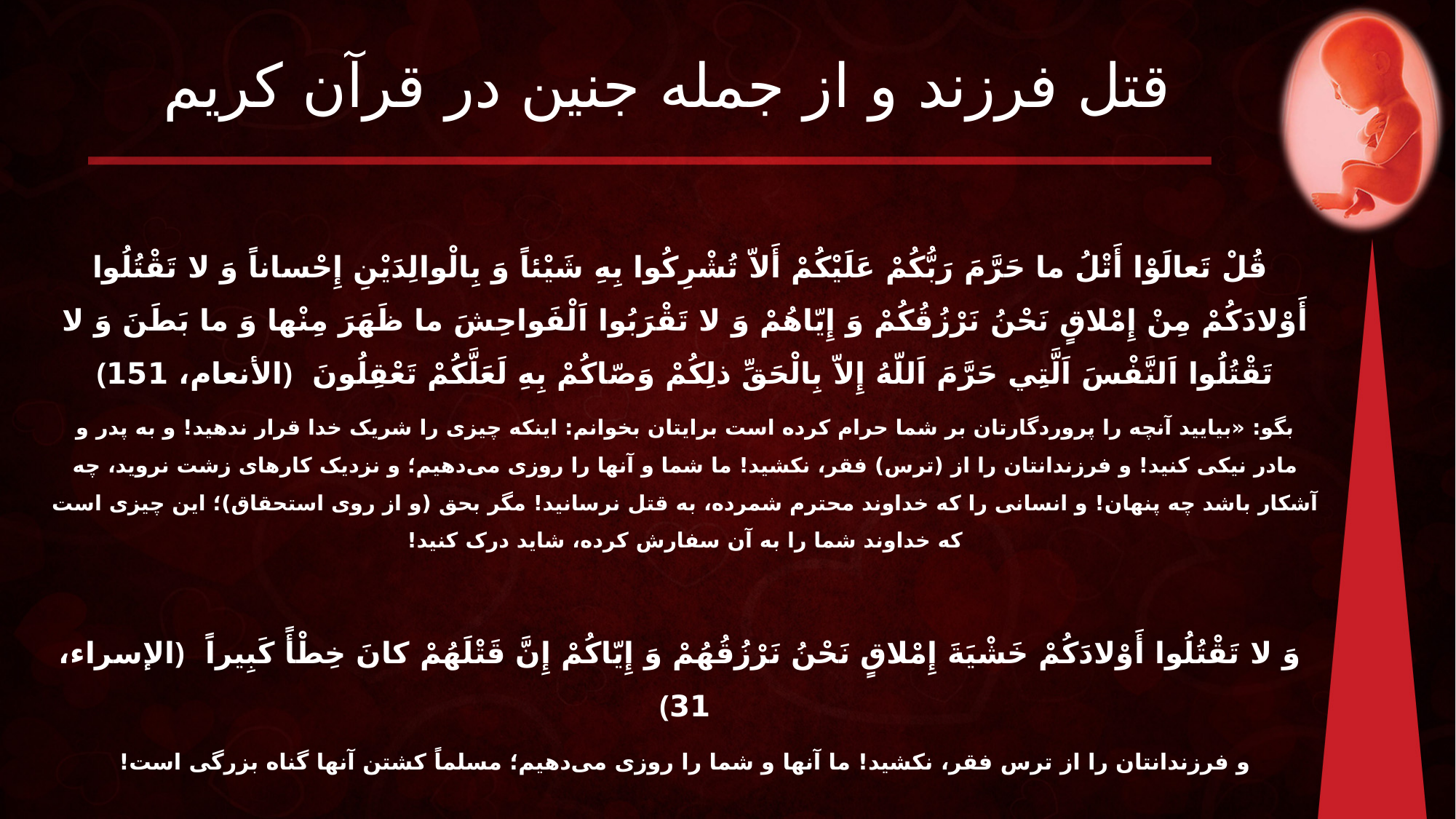

# قتل فرزند و از جمله جنین در قرآن کریم
 قُلْ تَعالَوْا أَتْلُ ما حَرَّمَ رَبُّكُمْ عَلَيْكُمْ أَلاّ تُشْرِكُوا بِهِ شَيْئاً وَ بِالْوالِدَيْنِ إِحْساناً وَ لا تَقْتُلُوا أَوْلادَكُمْ مِنْ إِمْلاقٍ نَحْنُ نَرْزُقُكُمْ وَ إِيّاهُمْ وَ لا تَقْرَبُوا اَلْفَواحِشَ ما ظَهَرَ مِنْها وَ ما بَطَنَ وَ لا تَقْتُلُوا اَلنَّفْسَ اَلَّتِي حَرَّمَ اَللّهُ إِلاّ بِالْحَقِّ ذلِكُمْ وَصّاكُمْ بِهِ لَعَلَّكُمْ تَعْقِلُونَ  ﴿الأنعام‏، 151﴾
بگو: «بیایید آنچه را پروردگارتان بر شما حرام کرده است برایتان بخوانم: اینکه چیزی را شریک خدا قرار ندهید! و به پدر و مادر نیکی کنید! و فرزندانتان را از (ترس) فقر، نکشید! ما شما و آنها را روزی می‌دهیم؛ و نزدیک کارهای زشت نروید، چه آشکار باشد چه پنهان! و انسانی را که خداوند محترم شمرده، به قتل نرسانید! مگر بحق (و از روی استحقاق)؛ این چیزی است که خداوند شما را به آن سفارش کرده، شاید درک کنید!

 وَ لا تَقْتُلُوا أَوْلادَكُمْ خَشْيَةَ إِمْلاقٍ نَحْنُ نَرْزُقُهُمْ وَ إِيّاكُمْ إِنَّ قَتْلَهُمْ كانَ خِطْأً كَبِيراً  ﴿الإسراء، 31﴾
و فرزندانتان را از ترس فقر، نکشید! ما آنها و شما را روزی می‌دهیم؛ مسلماً کشتن آنها گناه بزرگی است!